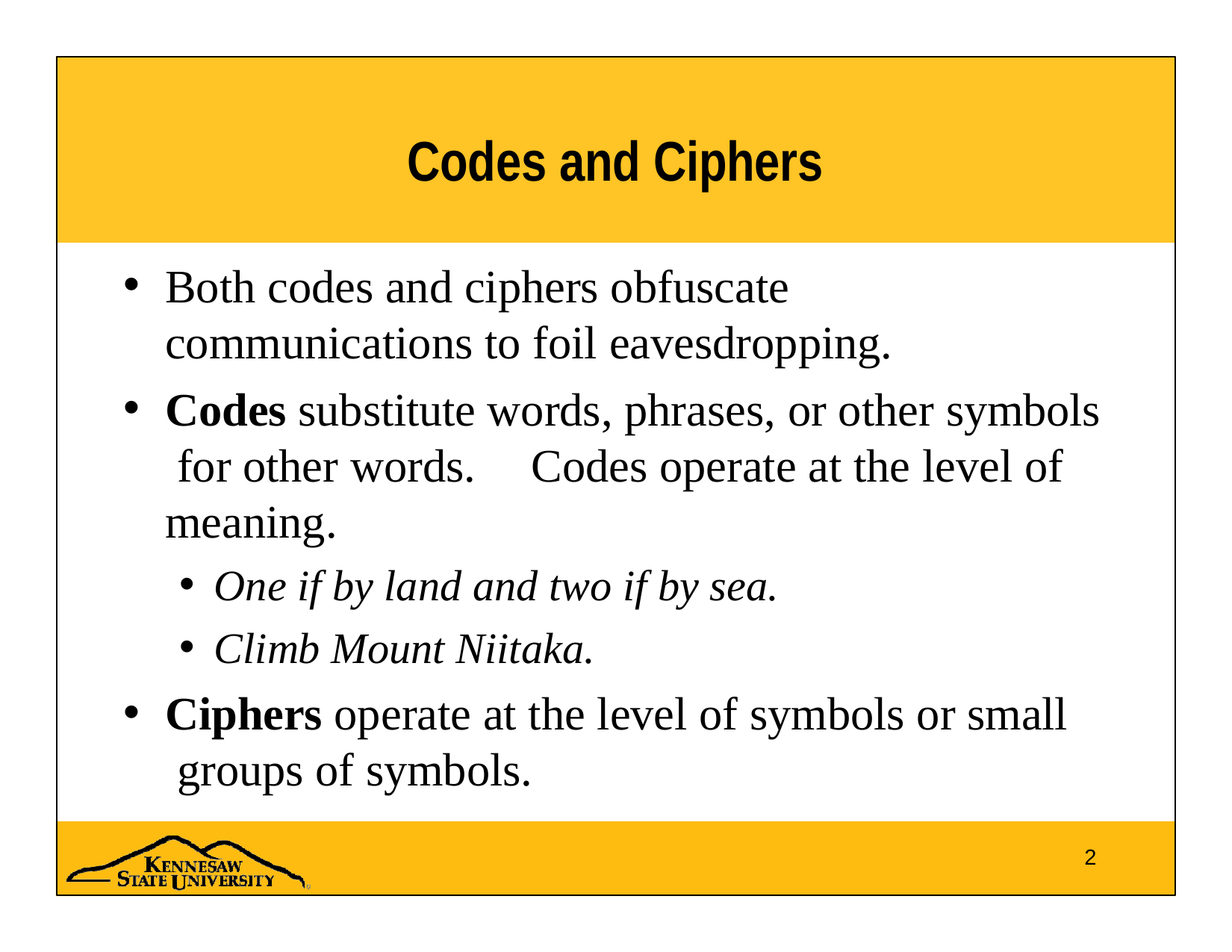

# Codes and Ciphers
Both codes and ciphers obfuscate  communications to foil eavesdropping.
Codes substitute words, phrases, or other symbols  for other words.	Codes operate at the level of  meaning.
One if by land and two if by sea.
Climb Mount Niitaka.
Ciphers operate at the level of symbols or small  groups of symbols.

2